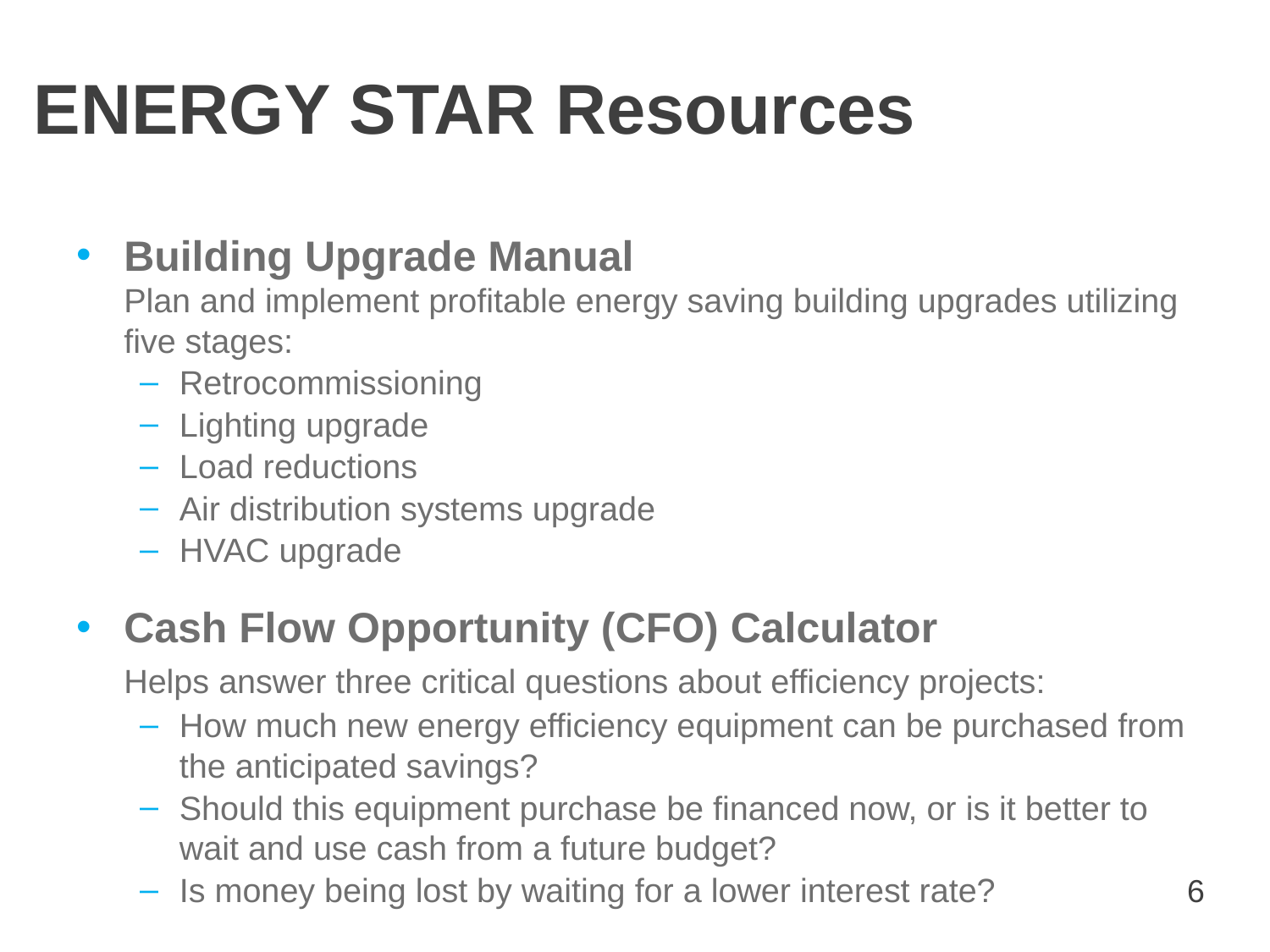

# ENERGY STAR Resources
Building Upgrade Manual
Plan and implement profitable energy saving building upgrades utilizing five stages:
Retrocommissioning
Lighting upgrade
Load reductions
Air distribution systems upgrade
HVAC upgrade
Cash Flow Opportunity (CFO) Calculator
	Helps answer three critical questions about efficiency projects:
How much new energy efficiency equipment can be purchased from the anticipated savings?
Should this equipment purchase be financed now, or is it better to wait and use cash from a future budget?
Is money being lost by waiting for a lower interest rate?